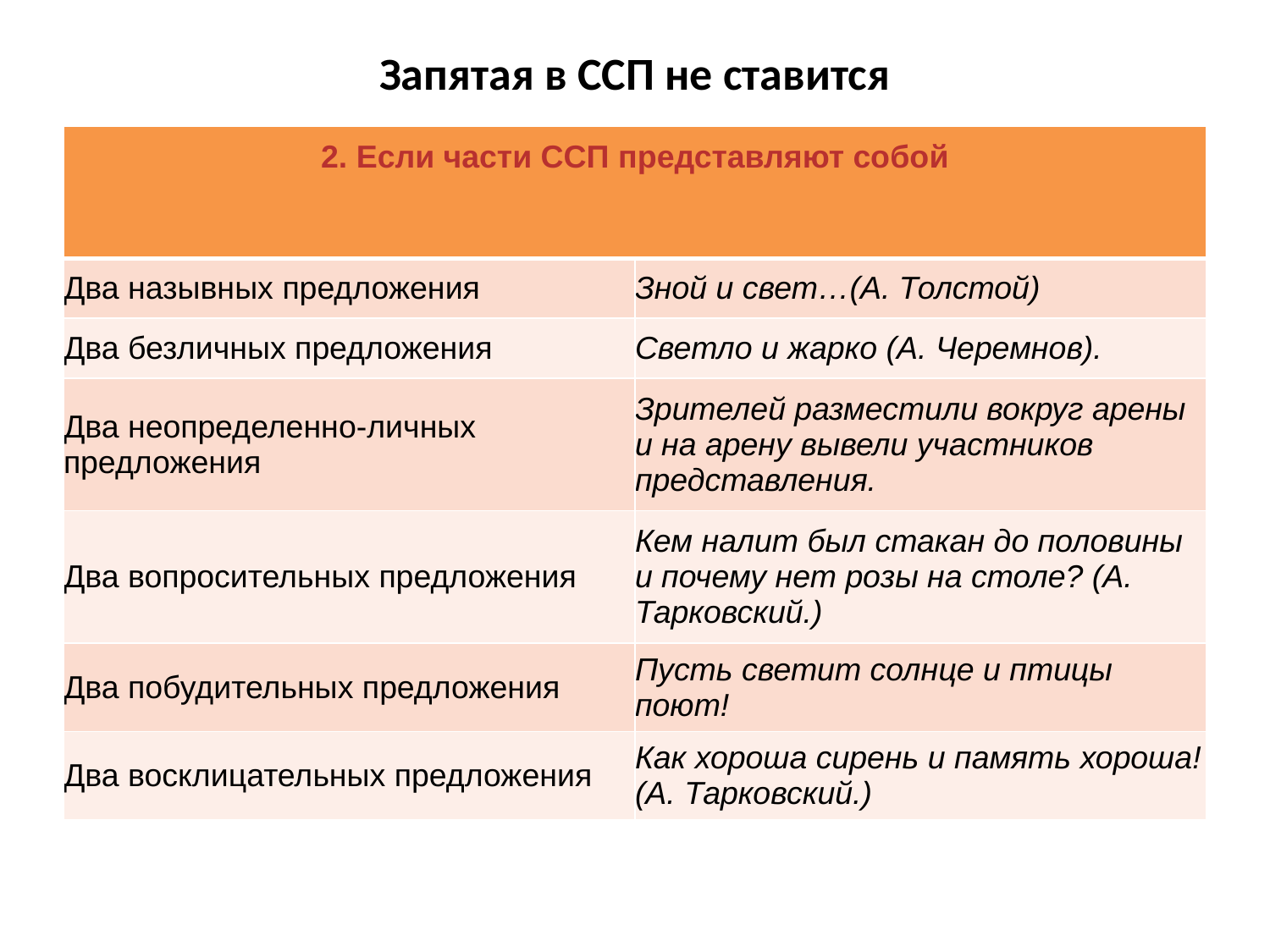

# Запятая в ССП не ставится
| 2. Если части ССП представляют собой |  |
| --- | --- |
| Два назывных предложения | Зной и свет…(А. Толстой) |
| Два безличных предложения | Светло и жарко (А. Черемнов). |
| Два неопределенно-личных предложения | Зрителей разместили вокруг арены и на арену вывели участников представления. |
| Два вопросительных предложения | Кем налит был стакан до половины и почему нет розы на столе? (А. Тарковский.) |
| Два побудительных предложения | Пусть светит солнце и птицы поют! |
| Два восклицательных предложения | Как хороша сирень и память хороша! (А. Тарковский.) |